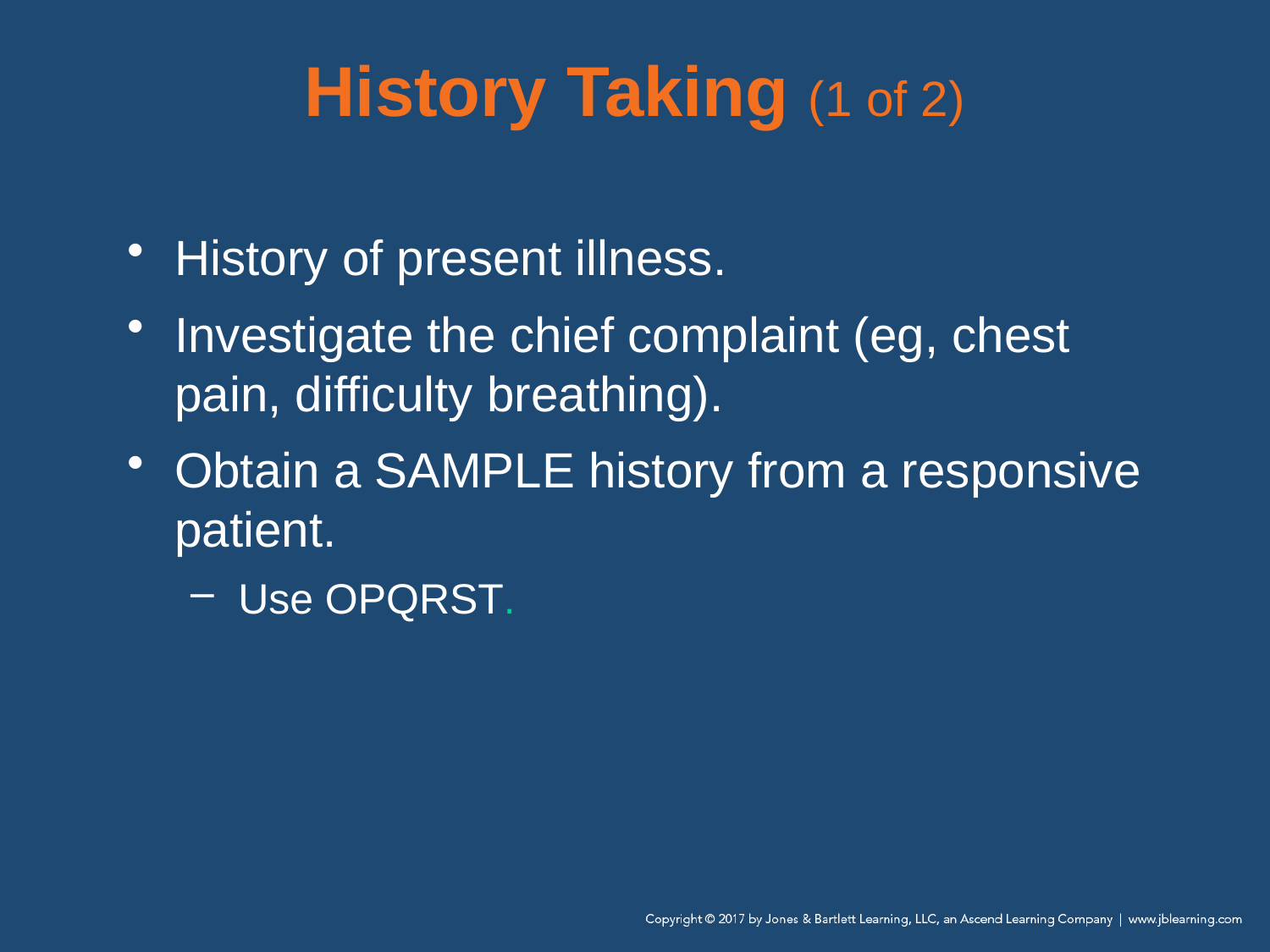

# History Taking (1 of 2)
History of present illness.
Investigate the chief complaint (eg, chest pain, difficulty breathing).
Obtain a SAMPLE history from a responsive patient.
Use OPQRST.